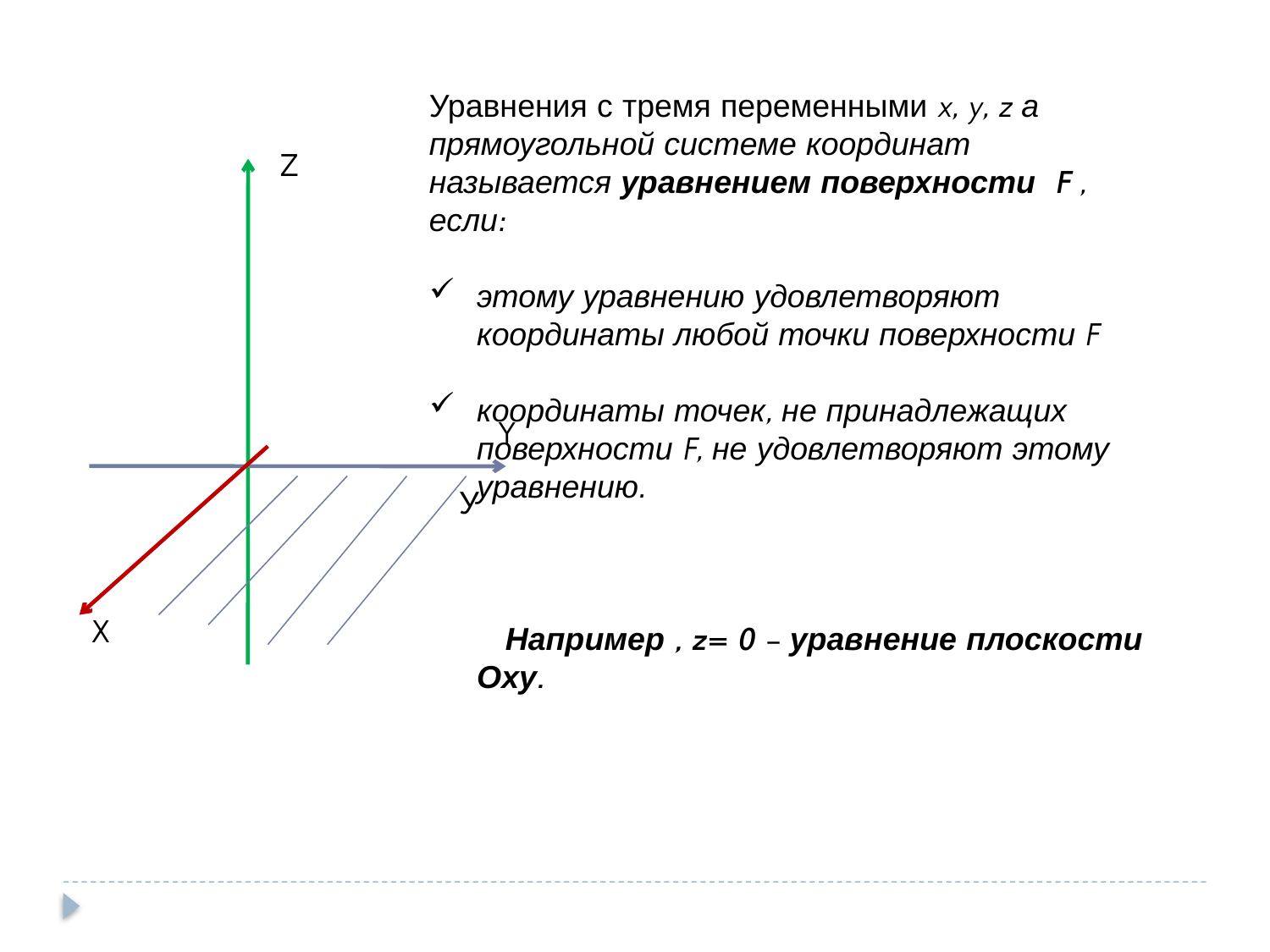

Уравнения с тремя переменными x, y, z а прямоугольной системе координат называется уравнением поверхности  F , если:

этому уравнению удовлетворяют координаты любой точки поверхности F

координаты точек, не принадлежащих      поверхности F, не удовлетворяют этому уравнению.

        Например , z= 0 – уравнение плоскости Оху.
Z
Y
У
X